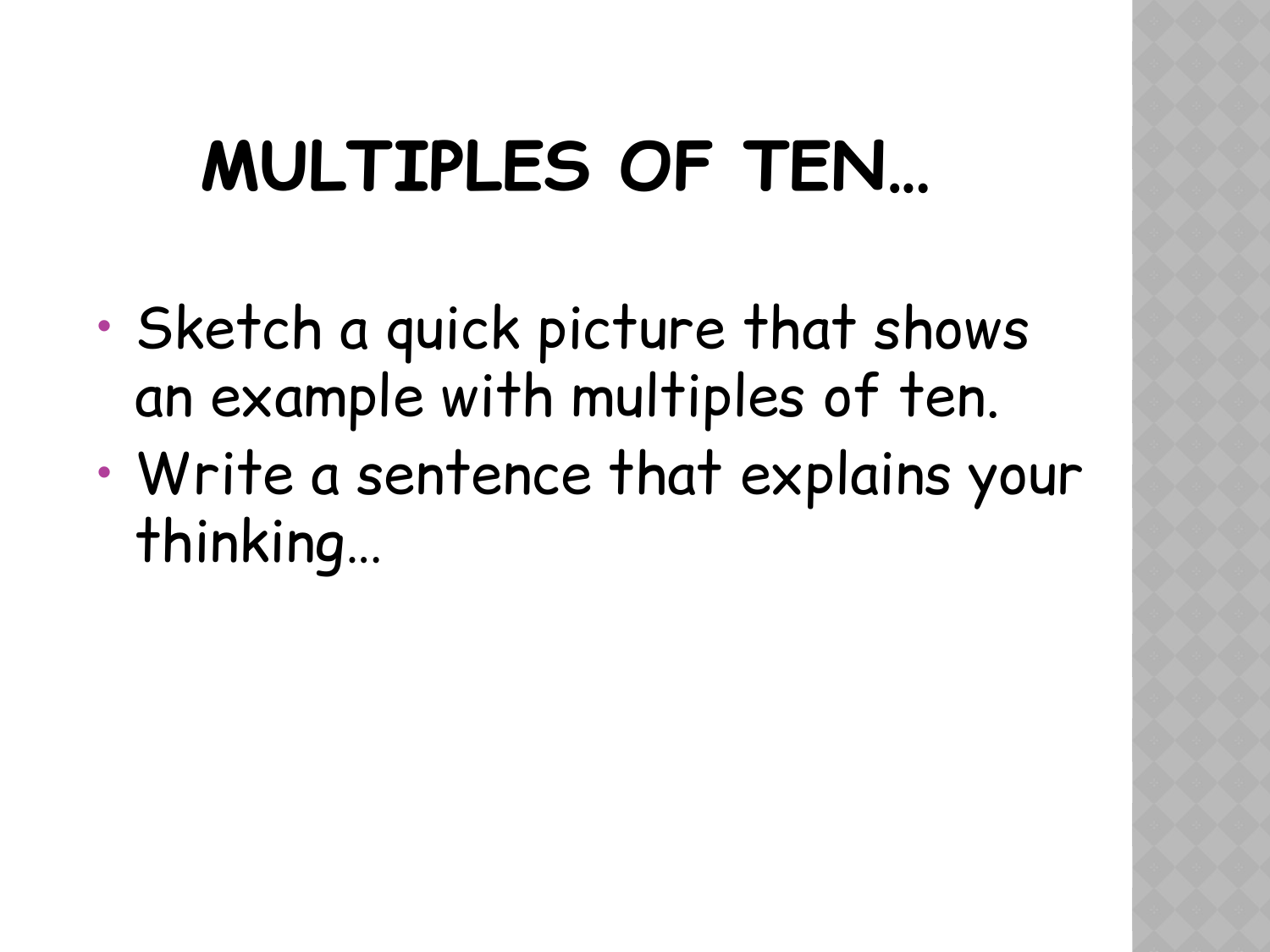

# Multiples of Ten…
Sketch a quick picture that shows an example with multiples of ten.
Write a sentence that explains your thinking…